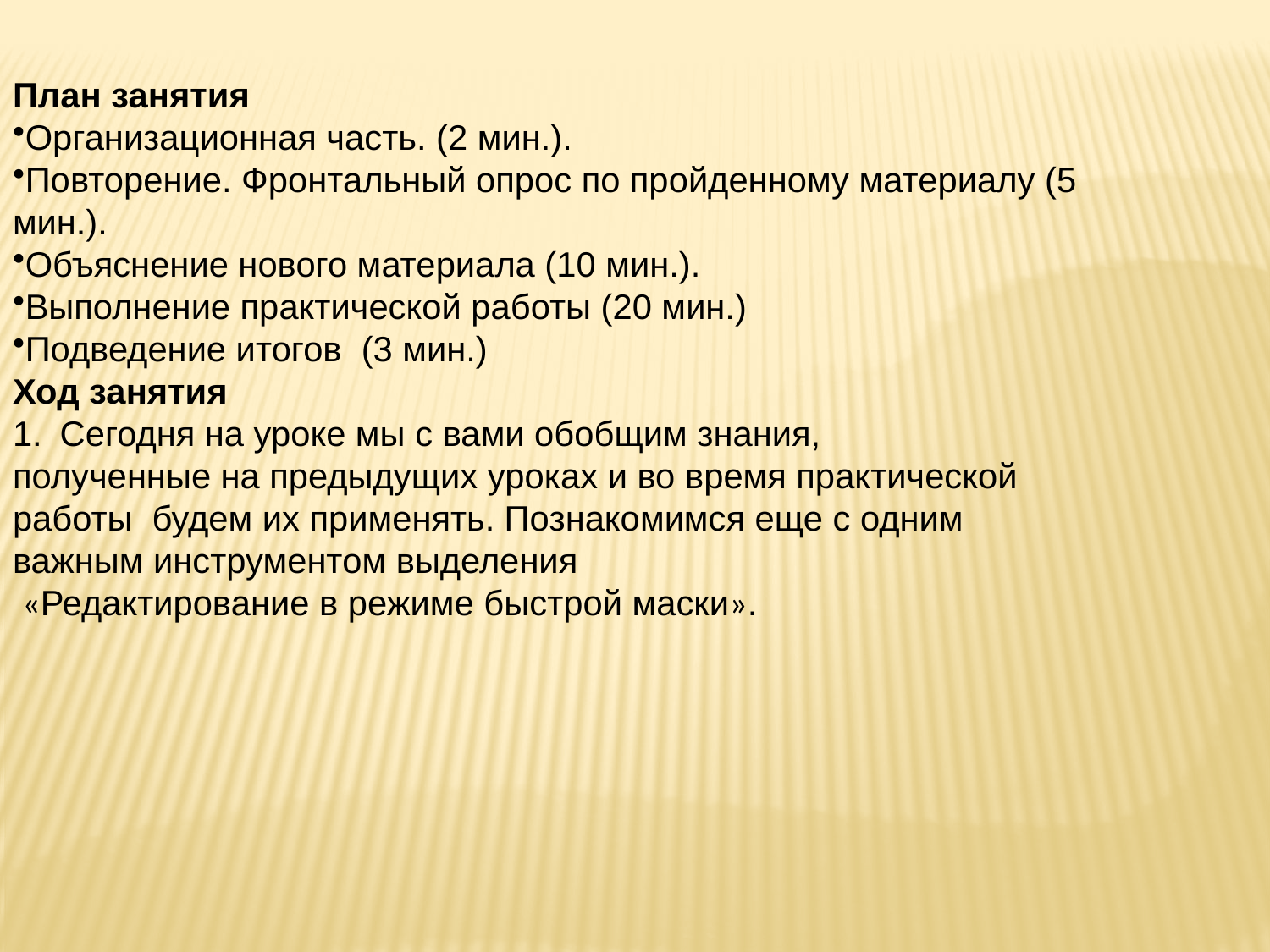

План занятия
Организационная часть. (2 мин.).
Повторение. Фронтальный опрос по пройденному материалу (5 мин.).
Объяснение нового материала (10 мин.).
Выполнение практической работы (20 мин.)
Подведение итогов  (3 мин.)
Ход занятия
1.  Сегодня на уроке мы с вами обобщим знания,
полученные на предыдущих уроках и во время практической работы  будем их применять. Познакомимся еще с одним важным инструментом выделения
 «Редактирование в режиме быстрой маски».